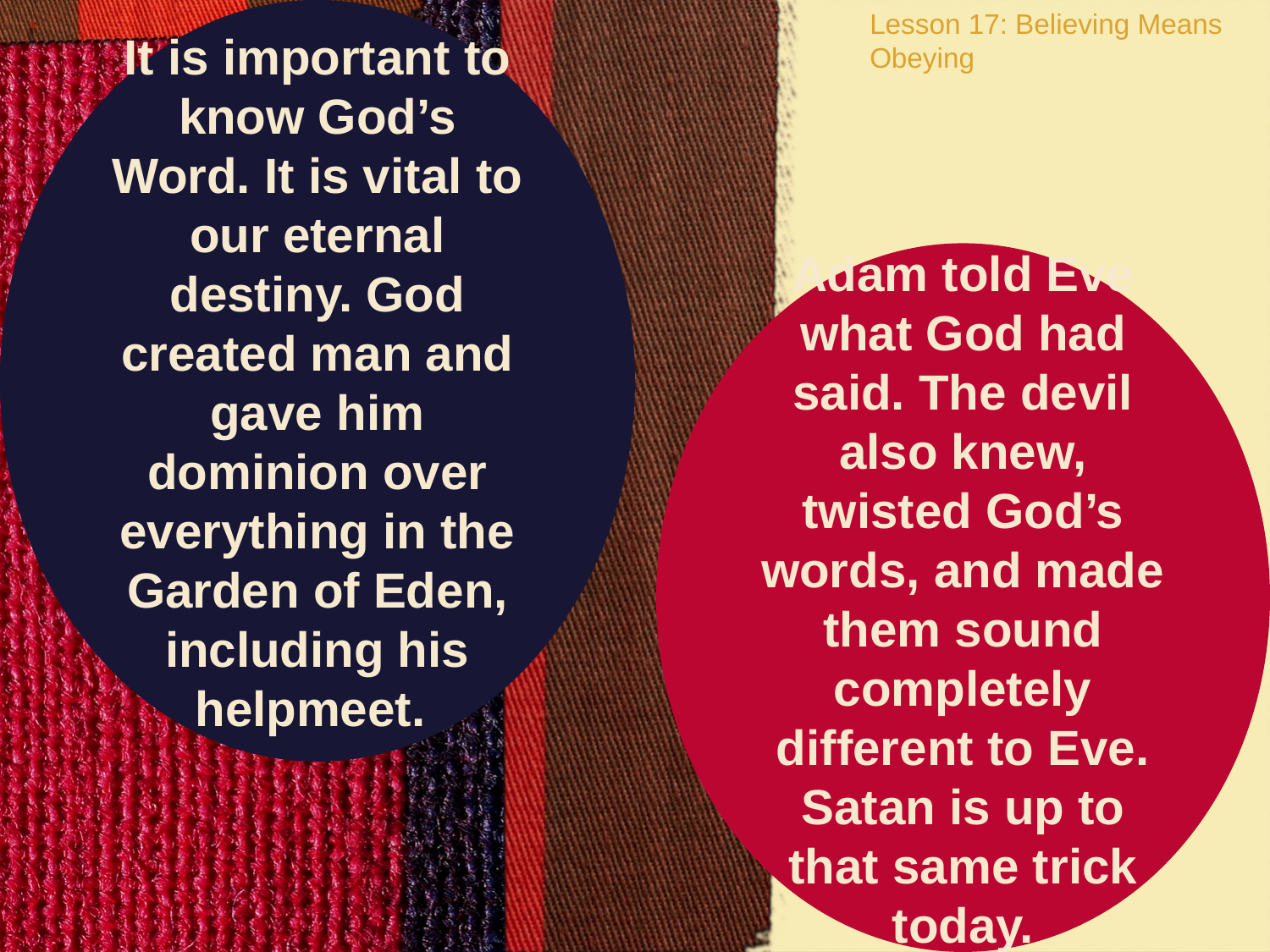

It is important to know God’s Word. It is vital to our eternal destiny. God created man and gave him dominion over everything in the Garden of Eden, including his helpmeet.
Lesson 17: Believing Means Obeying
Adam told Eve what God had said. The devil also knew, twisted God’s words, and made them sound completely different to Eve. Satan is up to that same trick today.